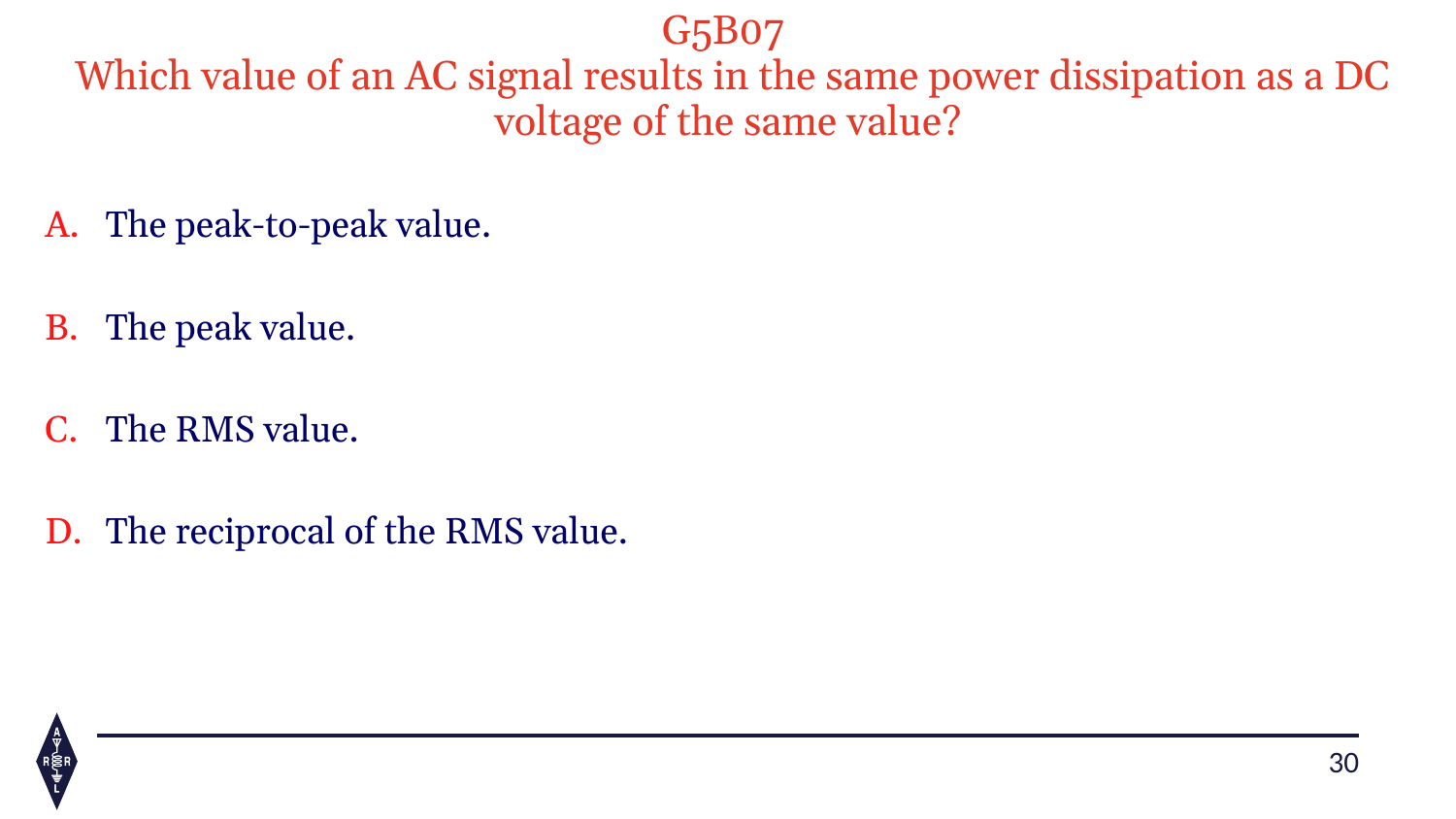

G5B07
 Which value of an AC signal results in the same power dissipation as a DC voltage of the same value?
The peak-to-peak value.

The peak value.

The RMS value.

The reciprocal of the RMS value.
30